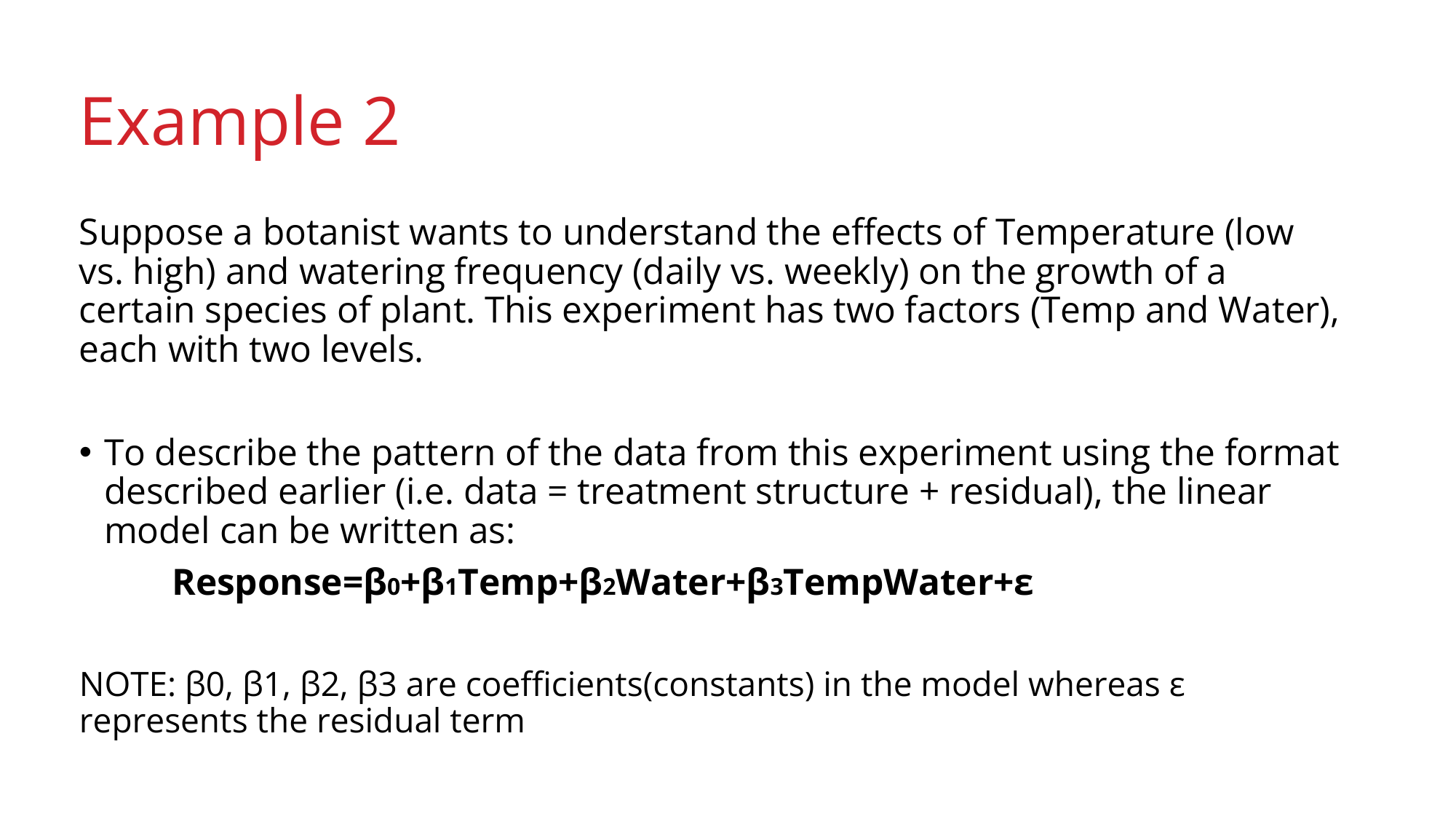

# Example 2
Suppose a botanist wants to understand the effects of Temperature (low vs. high) and watering frequency (daily vs. weekly) on the growth of a certain species of plant. This experiment has two factors (Temp and Water), each with two levels.

To describe the pattern of the data from this experiment using the format described earlier (i.e. data = treatment structure + residual), the linear model can be written as:
	Response=β0+β1Temp+β2Water+β3TempWater+ε

NOTE: β0, β1, β2, β3 are coefficients(constants) in the model whereas ε represents the residual term